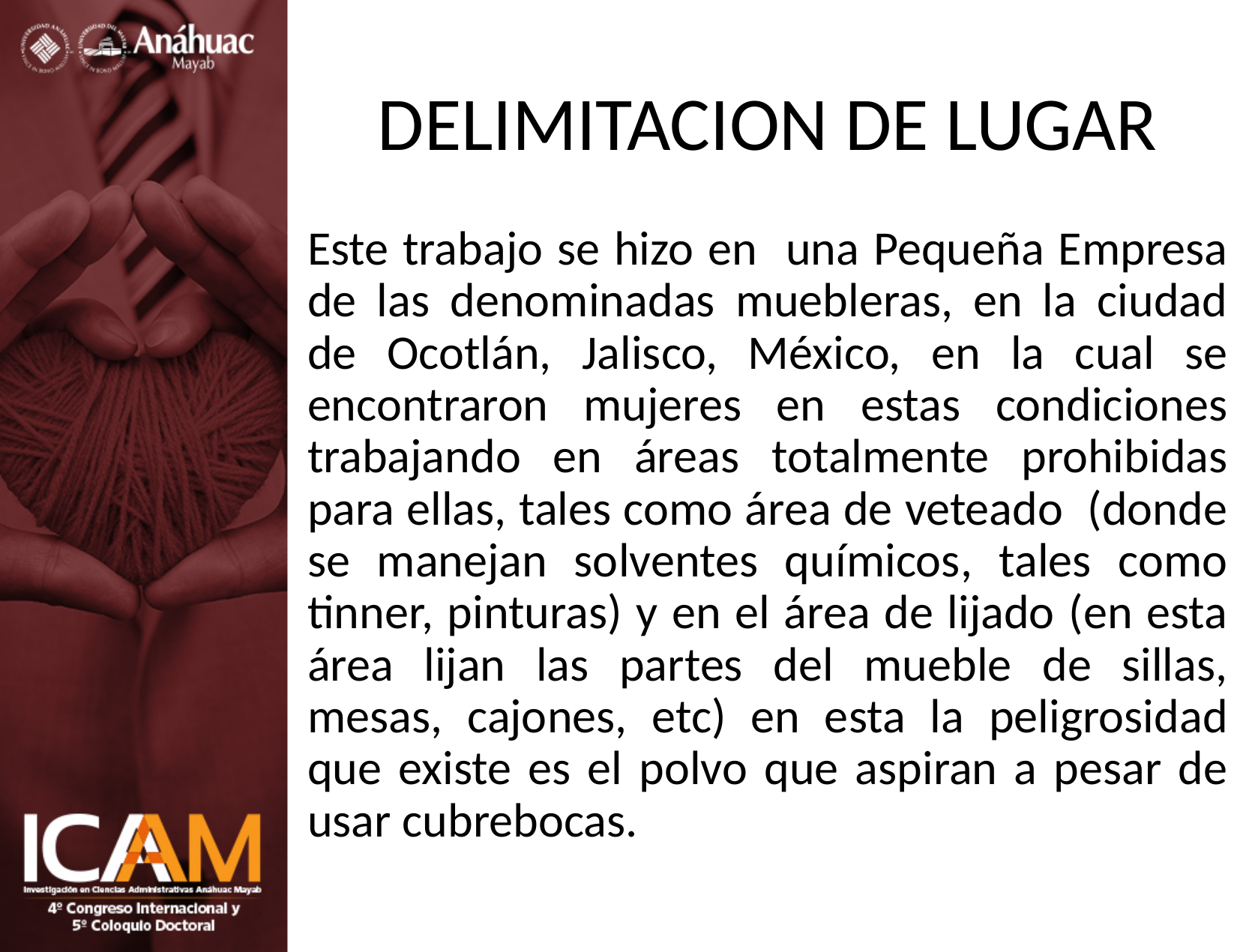

# DELIMITACION DE LUGAR
Este trabajo se hizo en  una Pequeña Empresa de las denominadas muebleras, en la ciudad de Ocotlán, Jalisco, México, en la cual se encontraron mujeres en estas condiciones trabajando en áreas totalmente prohibidas para ellas, tales como área de veteado  (donde se manejan solventes químicos, tales como tinner, pinturas) y en el área de lijado (en esta área lijan las partes del mueble de sillas, mesas, cajones, etc) en esta la peligrosidad que existe es el polvo que aspiran a pesar de usar cubrebocas.